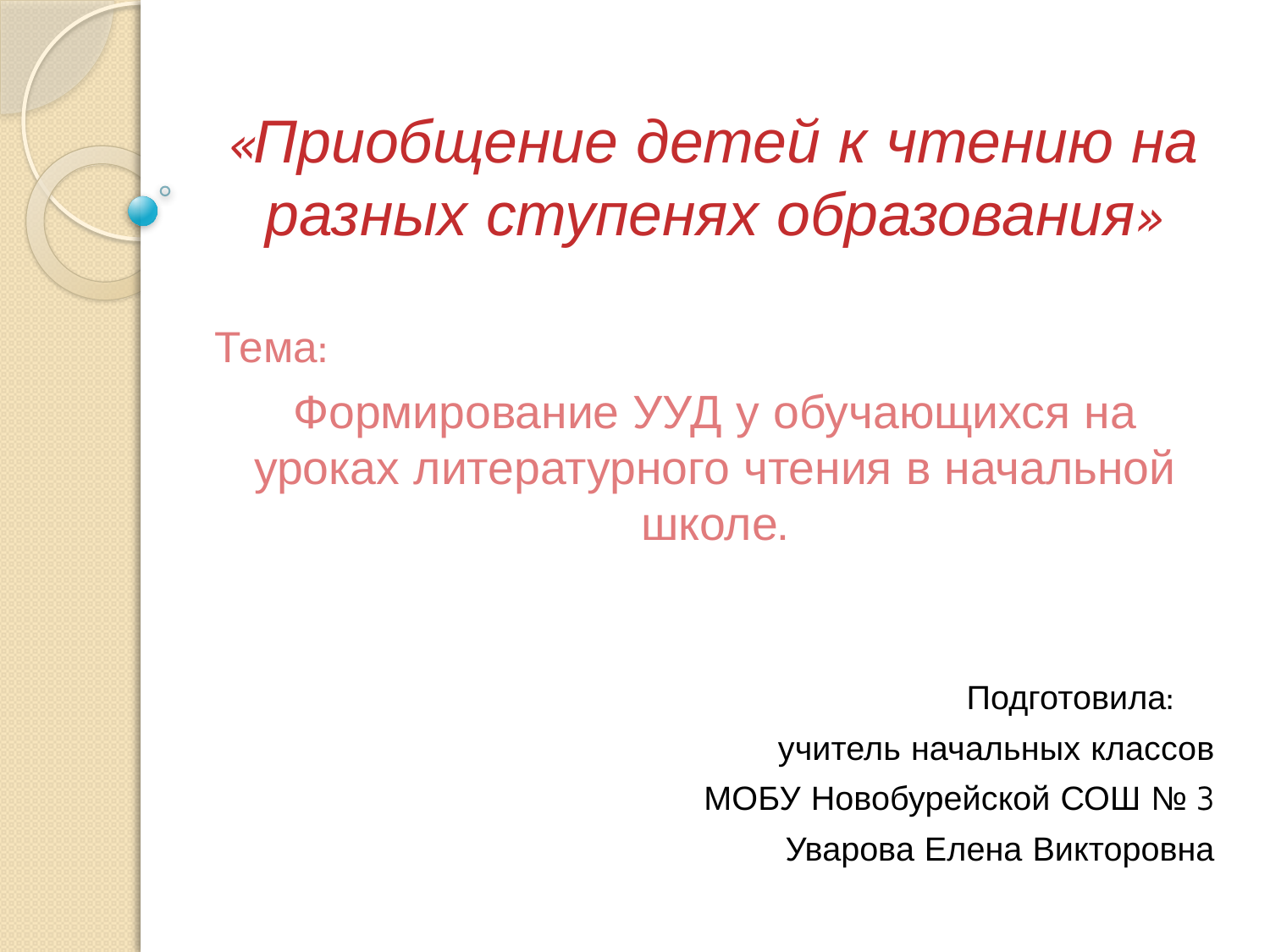

# «Приобщение детей к чтению на разных ступенях образования»

Тема:
Формирование УУД у обучающихся на уроках литературного чтения в начальной школе.

 Подготовила:
учитель начальных классов
МОБУ Новобурейской СОШ № 3
Уварова Елена Викторовна